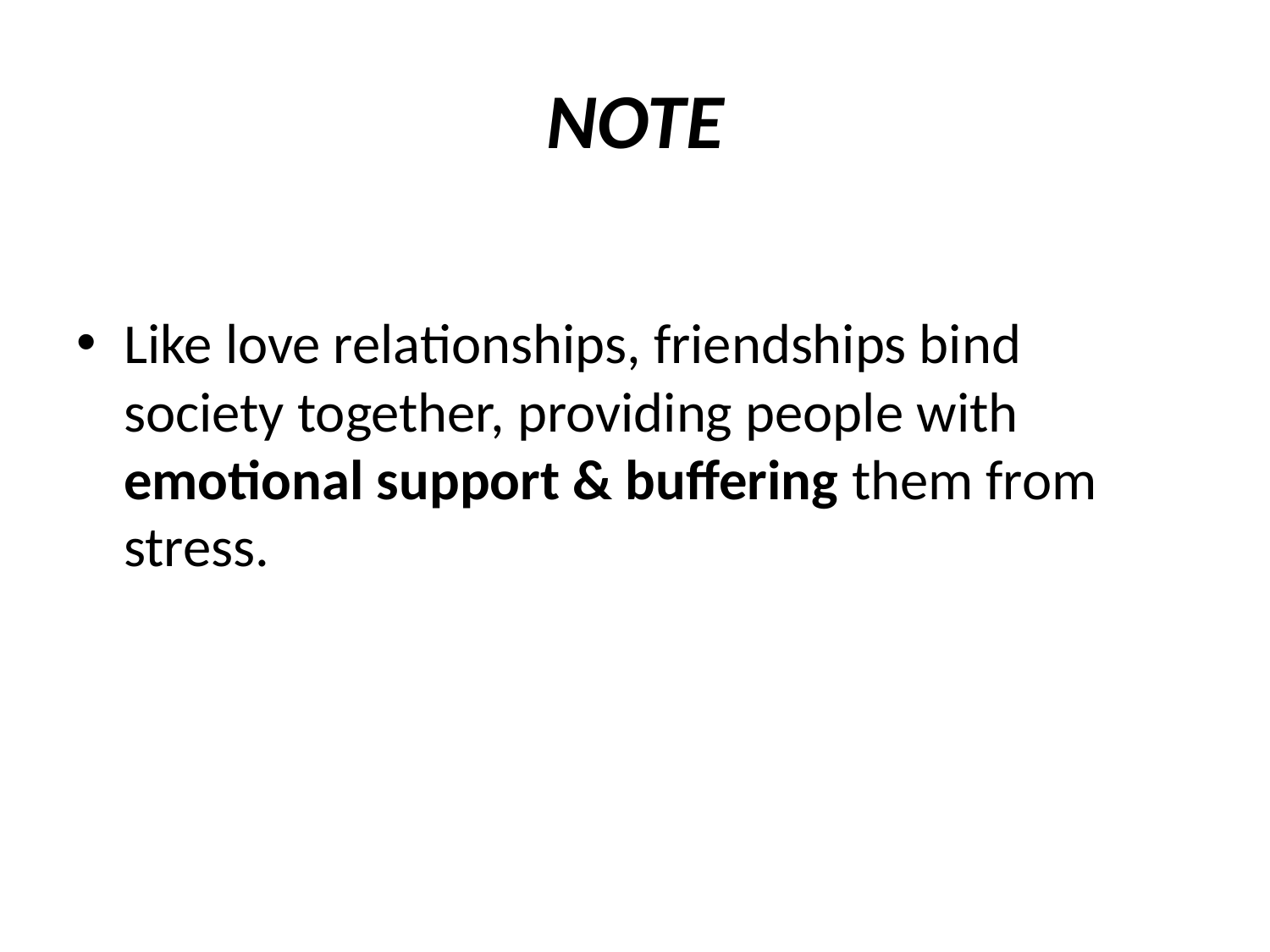

# NOTE

Like love relationships, friendships bind society together, providing people with emotional support & buffering them from stress.